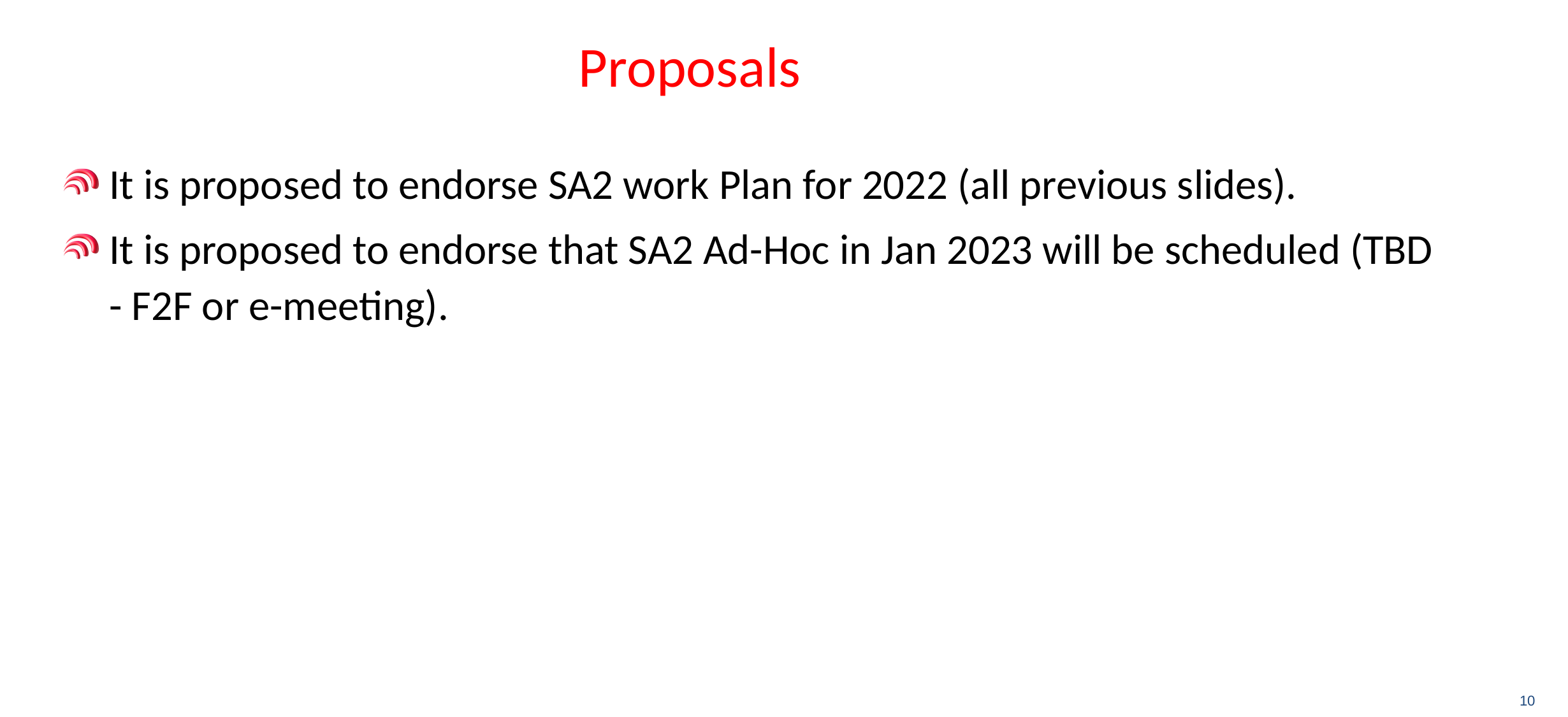

# Proposals
It is proposed to endorse SA2 work Plan for 2022 (all previous slides).
It is proposed to endorse that SA2 Ad-Hoc in Jan 2023 will be scheduled (TBD - F2F or e-meeting).